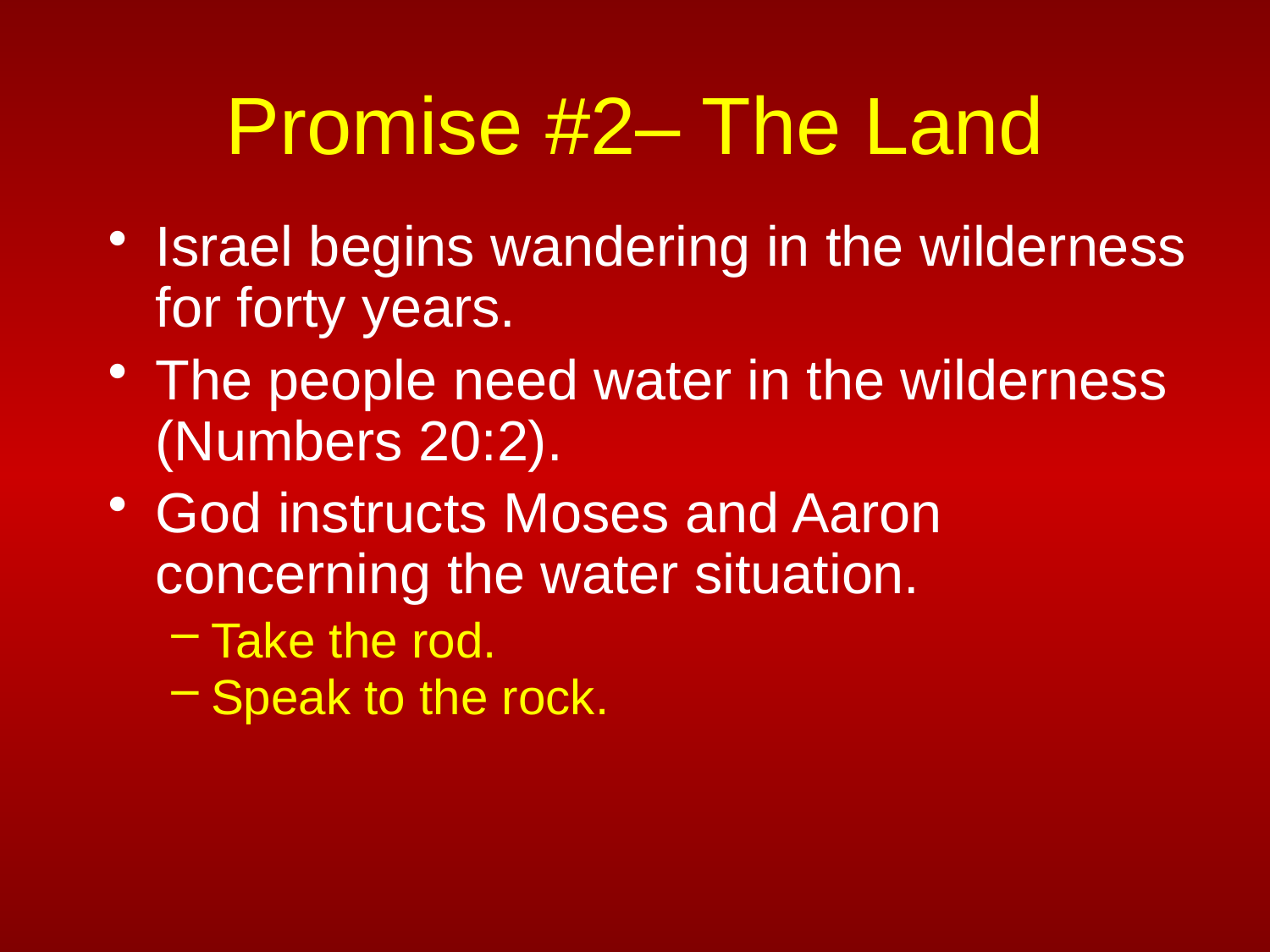

# Promise #2– The Land
Israel begins wandering in the wilderness for forty years.
The people need water in the wilderness (Numbers 20:2).
God instructs Moses and Aaron concerning the water situation.
Take the rod.
Speak to the rock.